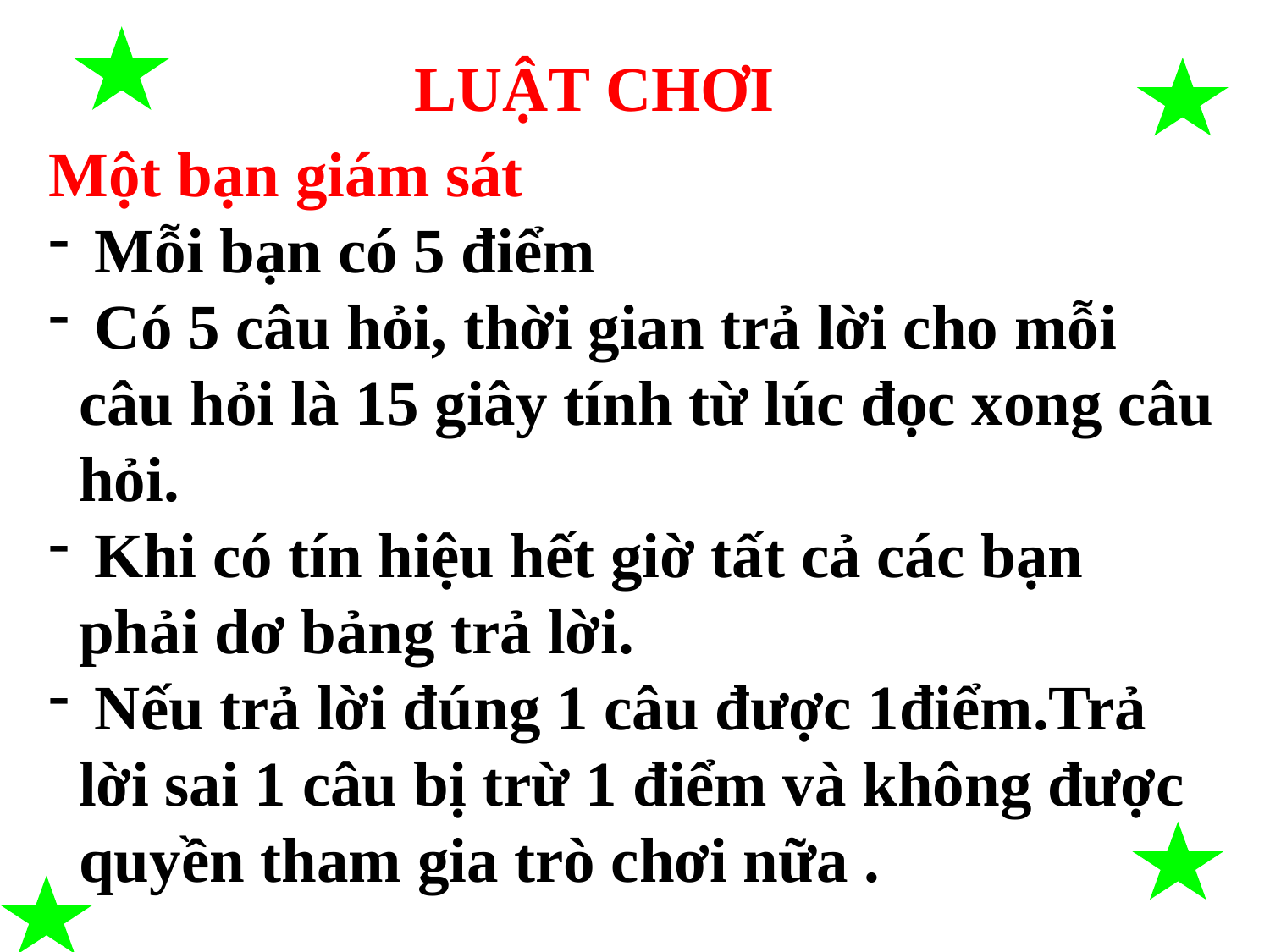

LUẬT CHƠI

Một bạn giám sát
 Mỗi bạn có 5 điểm
 Có 5 câu hỏi, thời gian trả lời cho mỗi câu hỏi là 15 giây tính từ lúc đọc xong câu hỏi.
 Khi có tín hiệu hết giờ tất cả các bạn phải dơ bảng trả lời.
 Nếu trả lời đúng 1 câu được 1điểm.Trả lời sai 1 câu bị trừ 1 điểm và không được quyền tham gia trò chơi nữa .